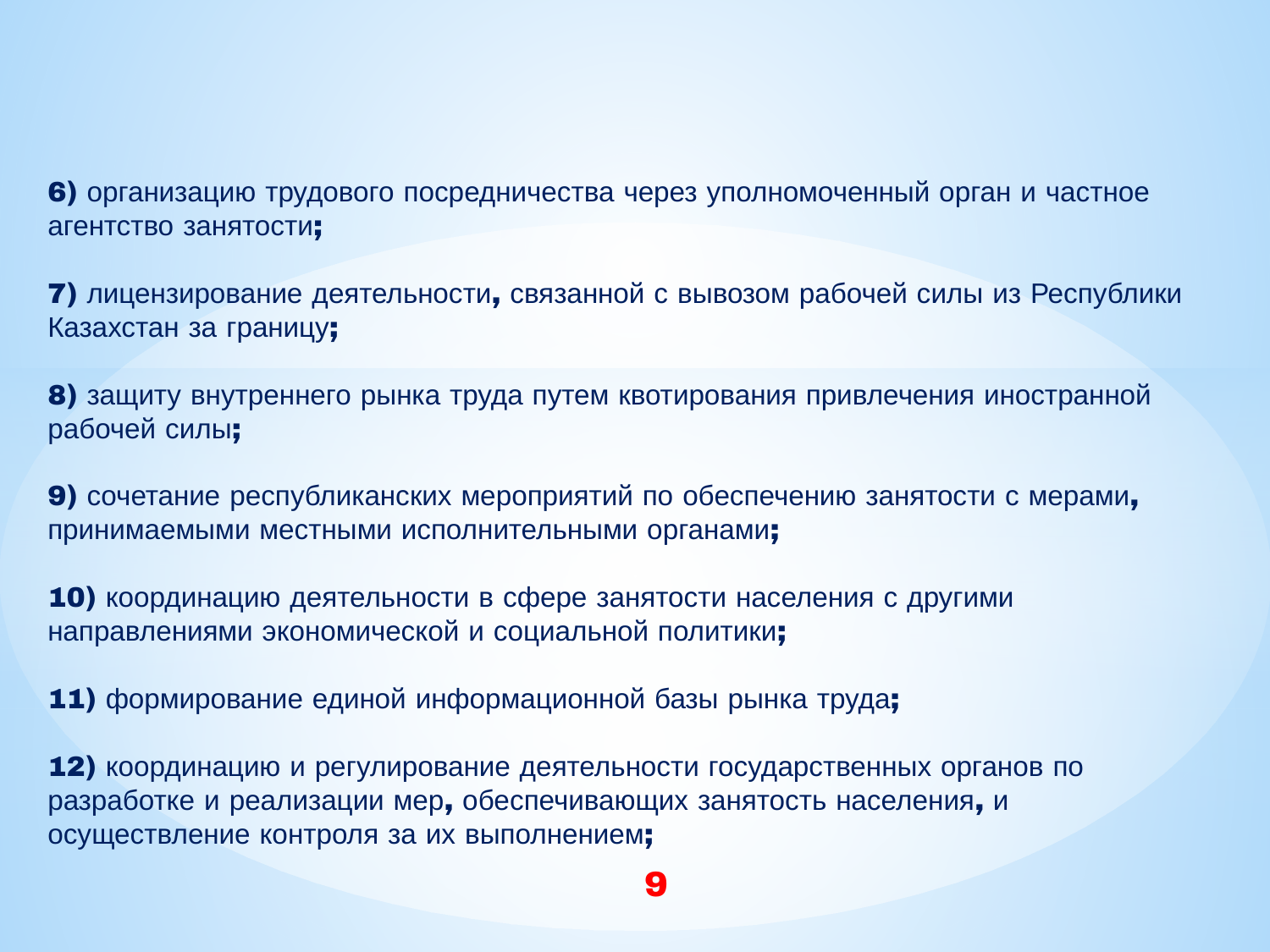

# 6) организацию трудового посредничества через уполномоченный орган и частное агентство занятости; 7) лицензирование деятельности, связанной с вывозом рабочей силы из Республики Казахстан за границу; 8) защиту внутреннего рынка труда путем квотирования привлечения иностранной рабочей силы; 9) сочетание республиканских мероприятий по обеспечению занятости с мерами, принимаемыми местными исполнительными органами; 10) координацию деятельности в сфере занятости населения с другими направлениями экономической и социальной политики; 11) формирование единой информационной базы рынка труда; 12) координацию и регулирование деятельности государственных органов по разработке и реализации мер, обеспечивающих занятость населения, и осуществление контроля за их выполнением;

9